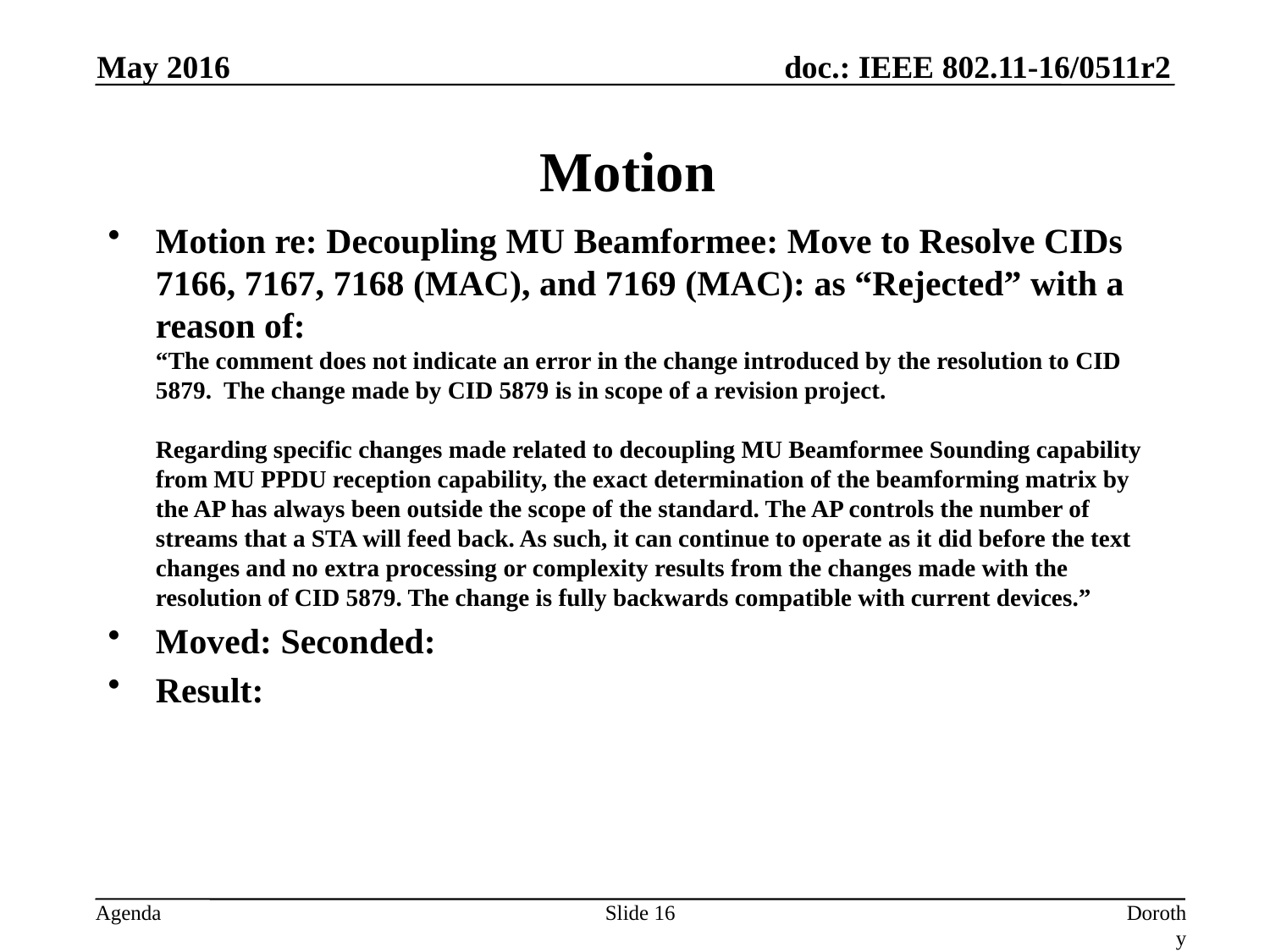

May 2016
# Motion
Motion re: Decoupling MU Beamformee: Move to Resolve CIDs 7166, 7167, 7168 (MAC), and 7169 (MAC): as “Rejected” with a reason of:
“The comment does not indicate an error in the change introduced by the resolution to CID 5879.  The change made by CID 5879 is in scope of a revision project.
Regarding specific changes made related to decoupling MU Beamformee Sounding capability  from MU PPDU reception capability, the exact determination of the beamforming matrix by the AP has always been outside the scope of the standard. The AP controls the number of streams that a STA will feed back. As such, it can continue to operate as it did before the text changes and no extra processing or complexity results from the changes made with the resolution of CID 5879. The change is fully backwards compatible with current devices.”
Moved: Seconded:
Result:

Slide 16
Dorothy Stanley, HP Enterprise